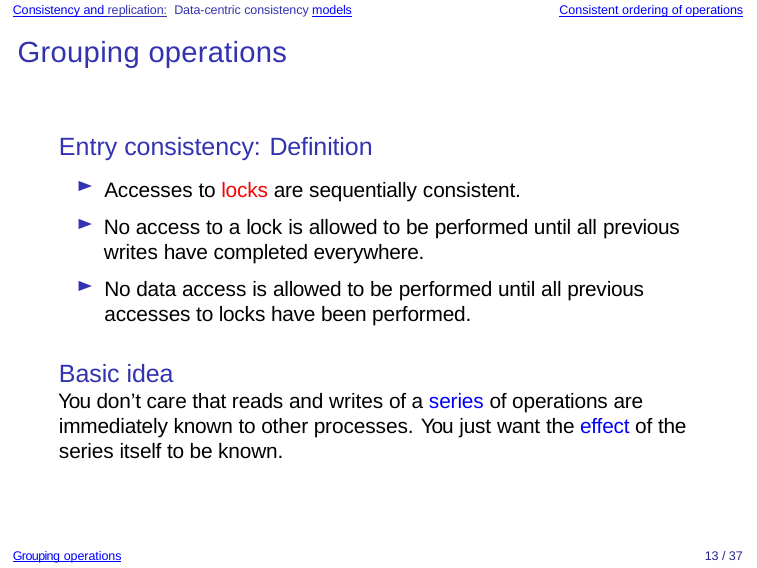

Consistency and replication: Data-centric consistency models
Consistent ordering of operations
Grouping operations

Entry consistency: Definition
Accesses to locks are sequentially consistent.
No access to a lock is allowed to be performed until all previous  writes have completed everywhere.
No data access is allowed to be performed until all previous  accesses to locks have been performed.

Basic idea
You don’t care that reads and writes of a series of operations are  immediately known to other processes. You just want the effect of the  series itself to be known.
Grouping operations
13 / 37